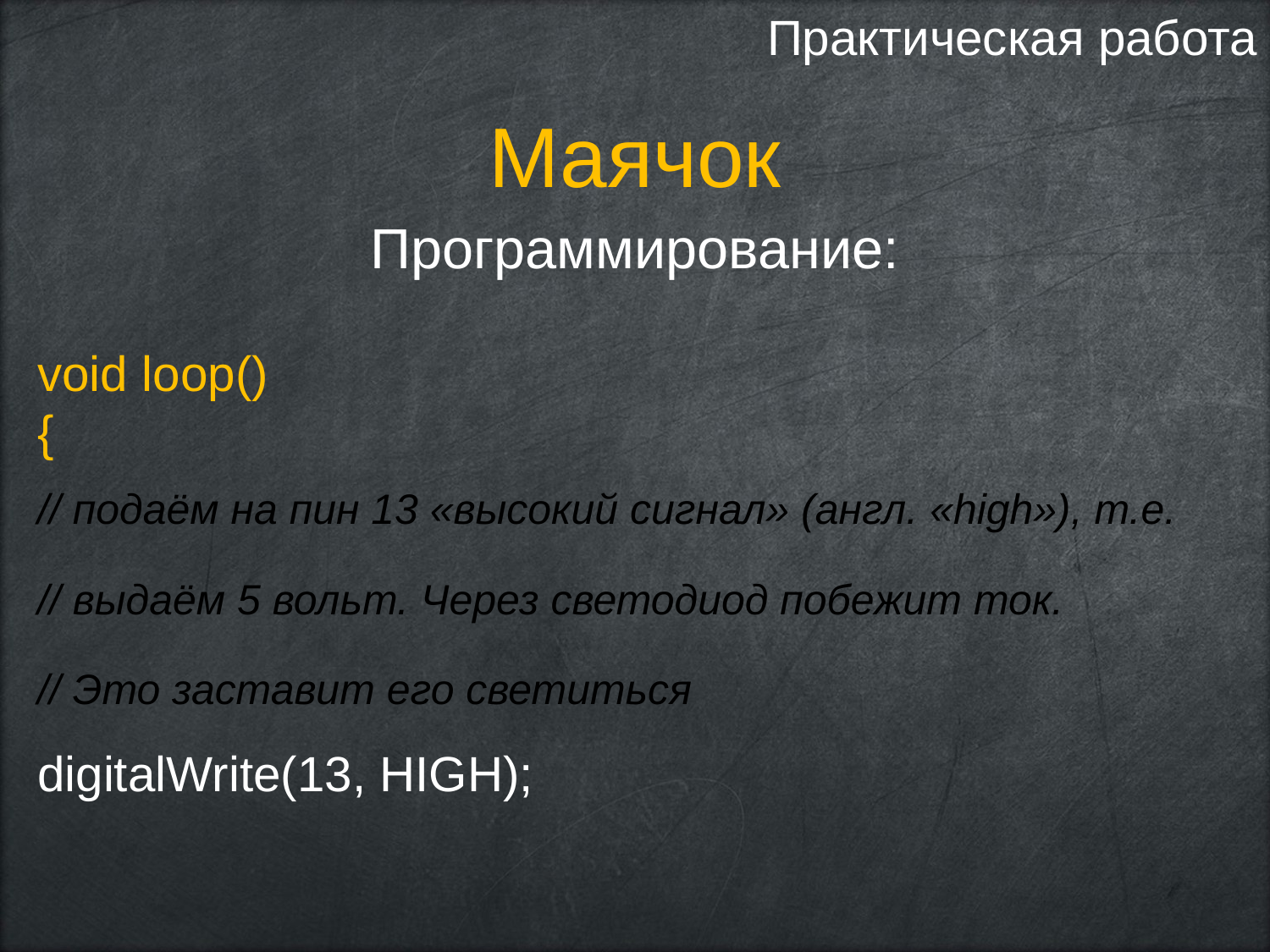

Практическая работа
Маячок
Программирование:
void loop()
{
// подаём на пин 13 «высокий сигнал» (англ. «high»), т.е.
// выдаём 5 вольт. Через светодиод побежит ток.
// Это заставит его светиться
digitalWrite(13, HIGH);